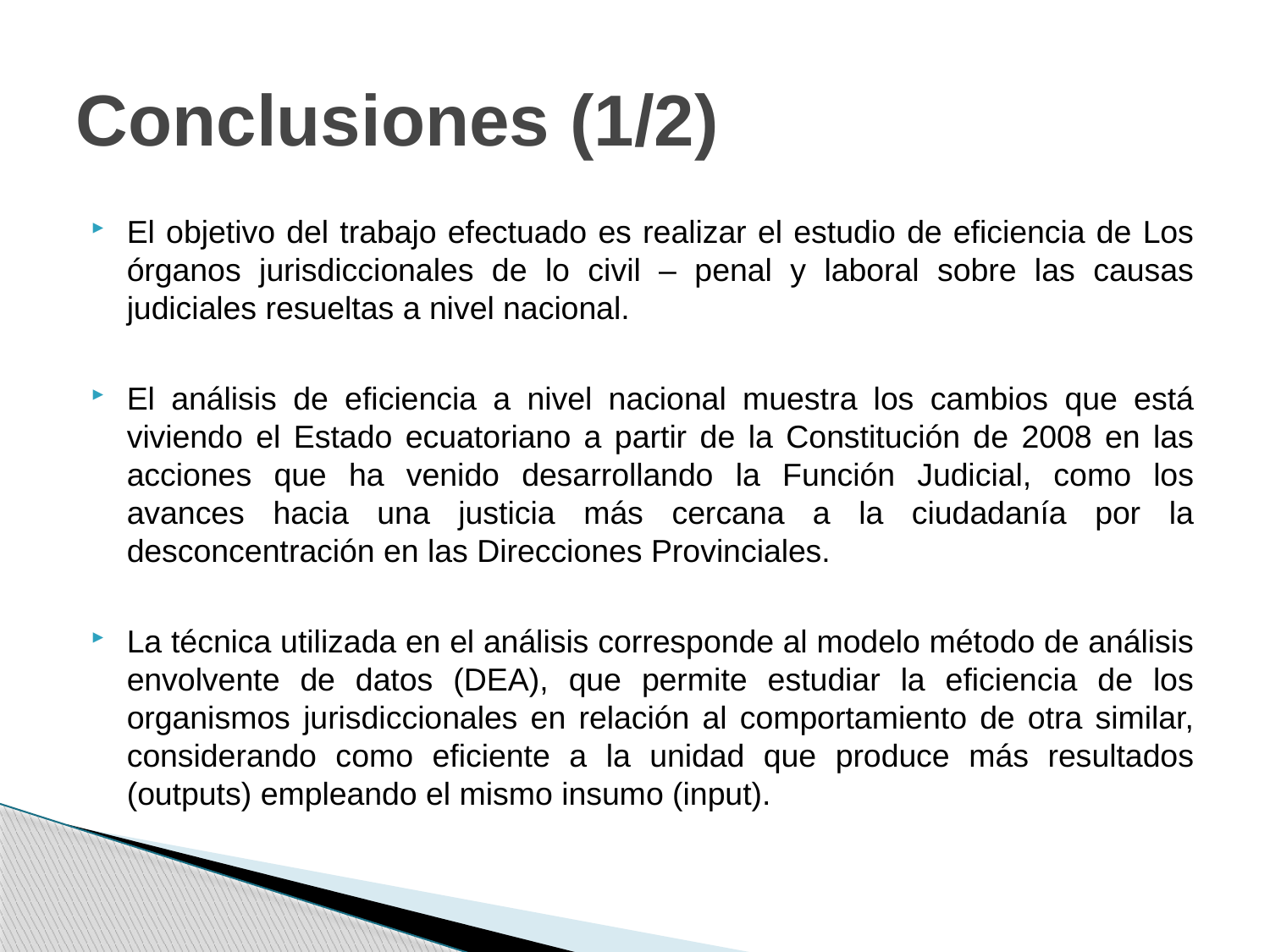

# Conclusiones (1/2)
El objetivo del trabajo efectuado es realizar el estudio de eficiencia de Los órganos jurisdiccionales de lo civil – penal y laboral sobre las causas judiciales resueltas a nivel nacional.

El análisis de eficiencia a nivel nacional muestra los cambios que está viviendo el Estado ecuatoriano a partir de la Constitución de 2008 en las acciones que ha veni­do desarrollando la Función Judicial, como los avances hacia una justicia más cercana a la ciudadanía por la desconcentración en las Direcciones Provinciales.

La técnica utilizada en el análisis corresponde al modelo método de análisis envolvente de datos (DEA), que permite estudiar la eficiencia de los organismos jurisdiccionales en relación al comportamiento de otra similar, considerando como eficiente a la unidad que produce más resultados (outputs) empleando el mismo insumo (input).